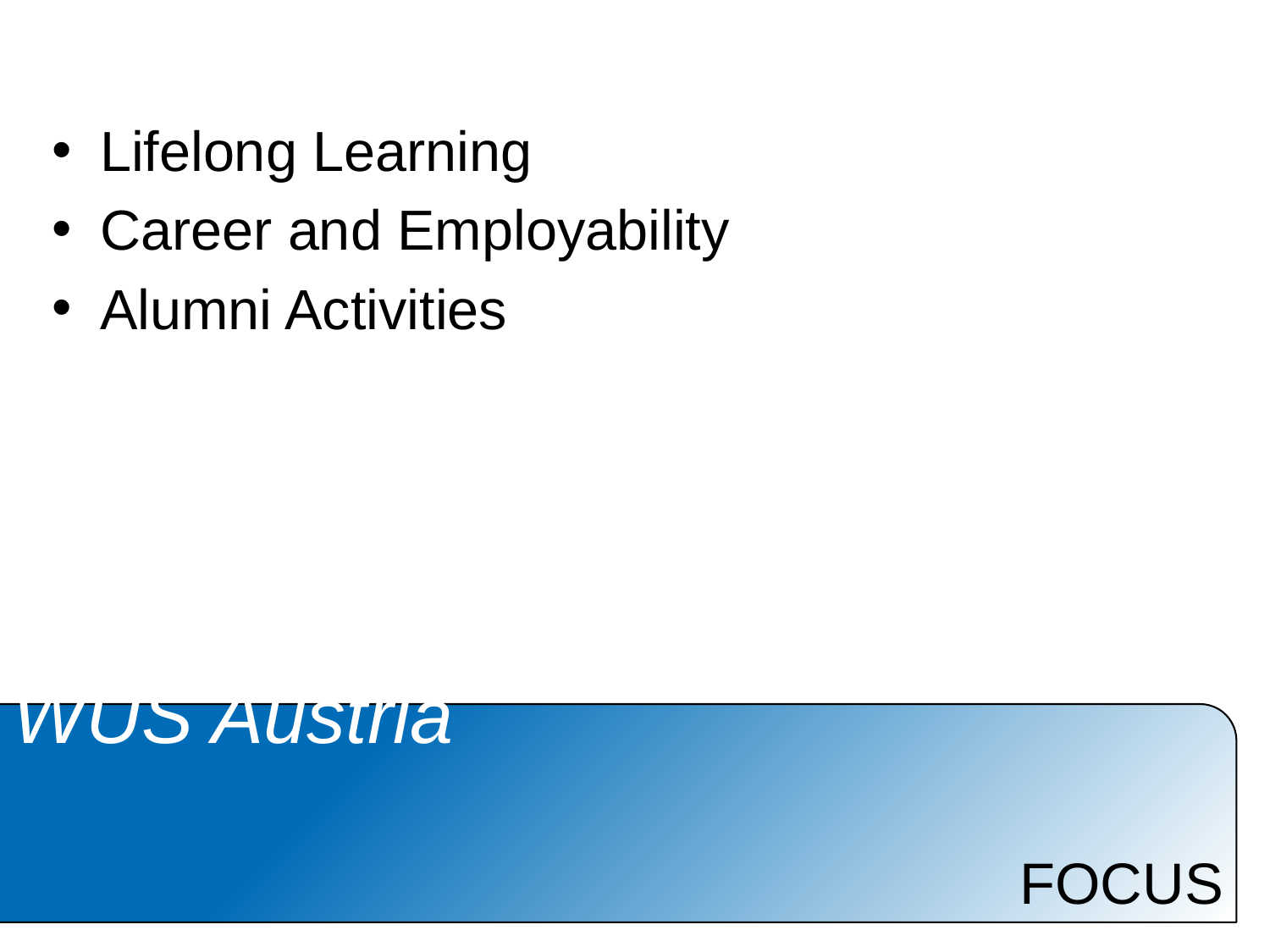

Lifelong Learning
Career and Employability
Alumni Activities

# FOCUS